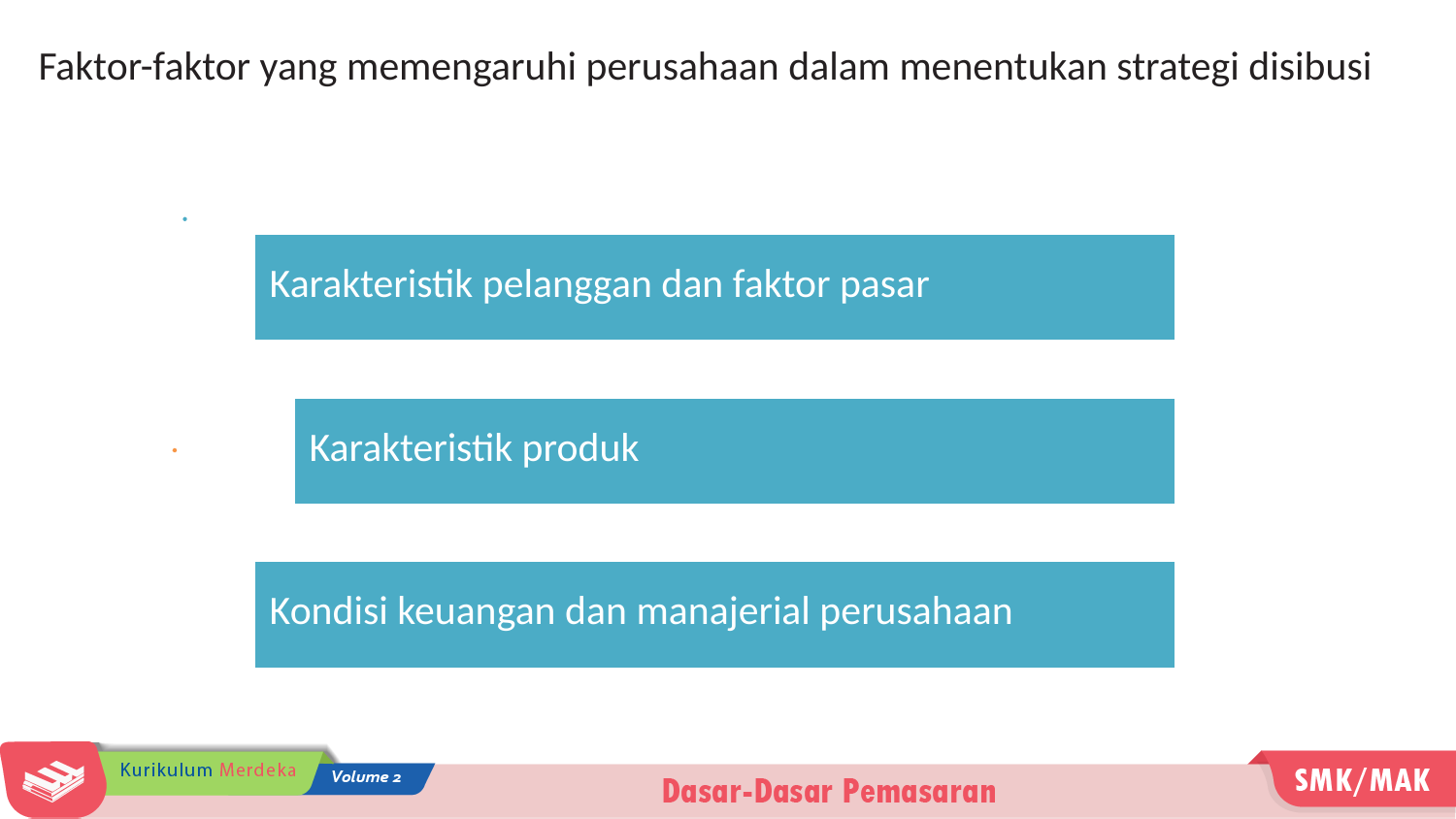

Faktor-faktor yang memengaruhi perusahaan dalam menentukan strategi disibusi
Karakteristik pelanggan dan faktor pasar
Karakteristik produk
Kondisi keuangan dan manajerial perusahaan